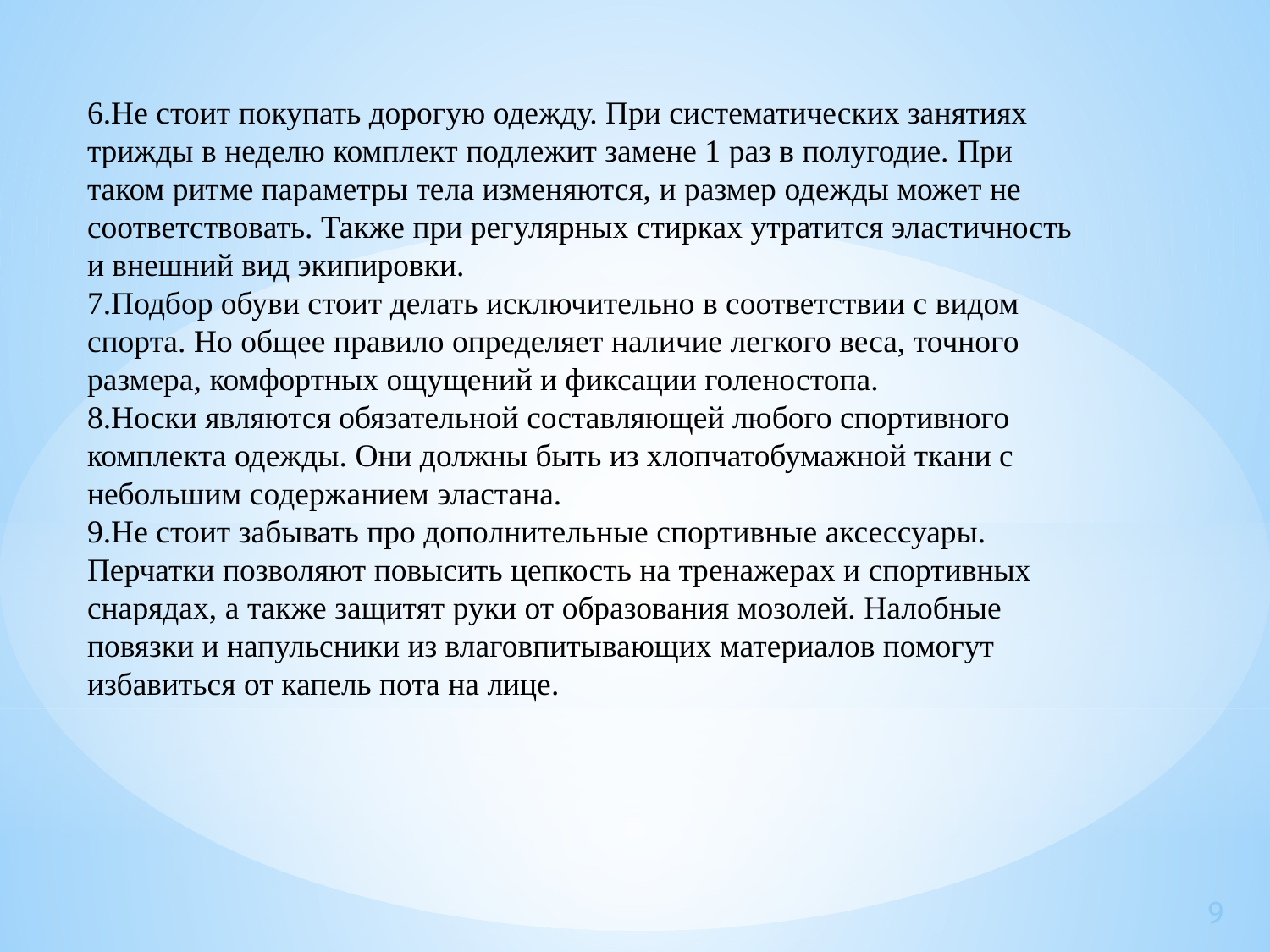

6.Не стоит покупать дорогую одежду. При систематических занятиях трижды в неделю комплект подлежит замене 1 раз в полугодие. При таком ритме параметры тела изменяются, и размер одежды может не соответствовать. Также при регулярных стирках утратится эластичность и внешний вид экипировки.
7.Подбор обуви стоит делать исключительно в соответствии с видом спорта. Но общее правило определяет наличие легкого веса, точного размера, комфортных ощущений и фиксации голеностопа.
8.Носки являются обязательной составляющей любого спортивного комплекта одежды. Они должны быть из хлопчатобумажной ткани с небольшим содержанием эластана.
9.Не стоит забывать про дополнительные спортивные аксессуары. Перчатки позволяют повысить цепкость на тренажерах и спортивных снарядах, а также защитят руки от образования мозолей. Налобные повязки и напульсники из влаговпитывающих материалов помогут избавиться от капель пота на лице.
9